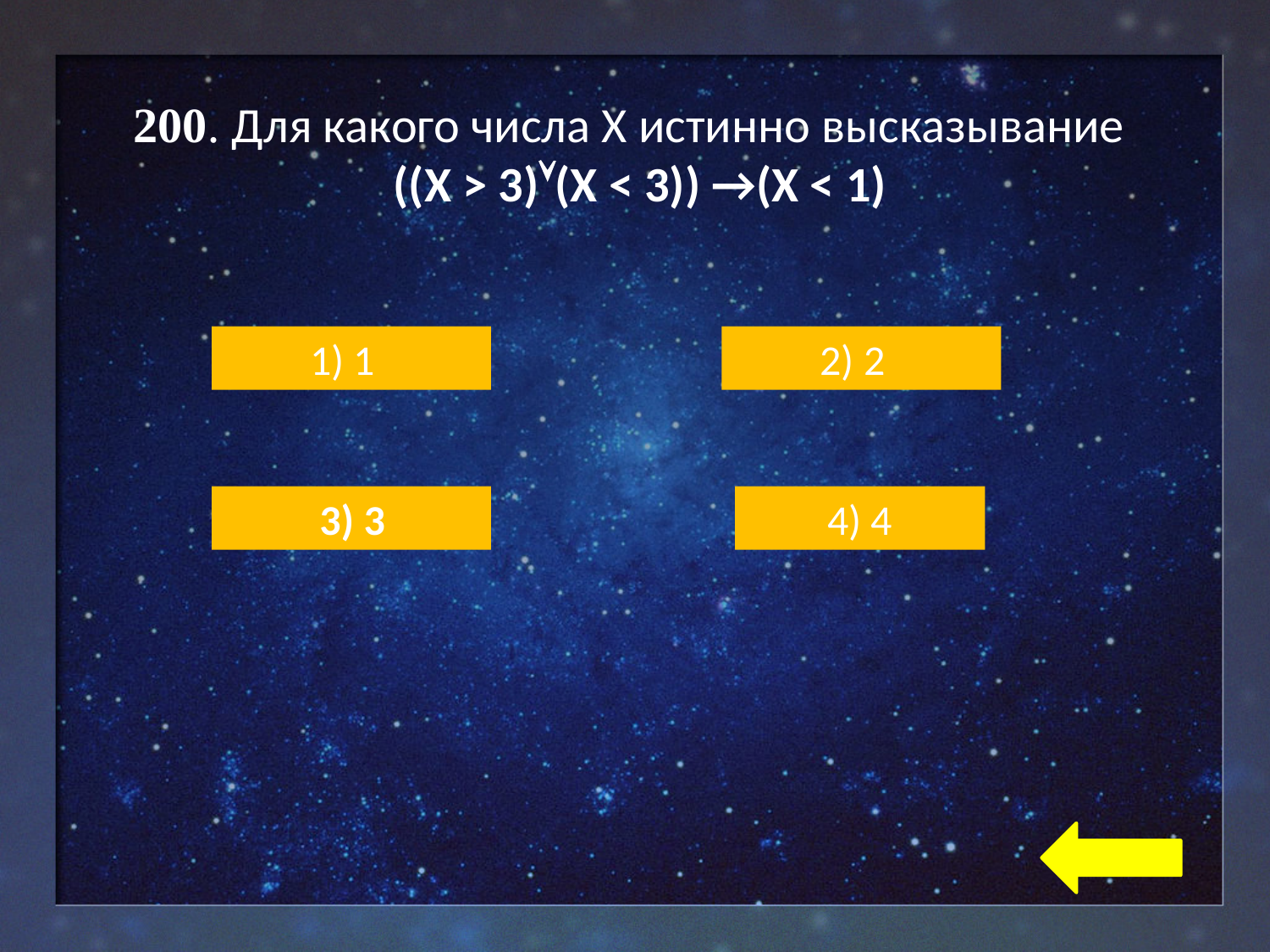

200. Для какого числа X истинно высказывание
((X > 3)∨(X < 3)) →(X < 1)
         1) 1
         2) 2
          3) 3
4) 4